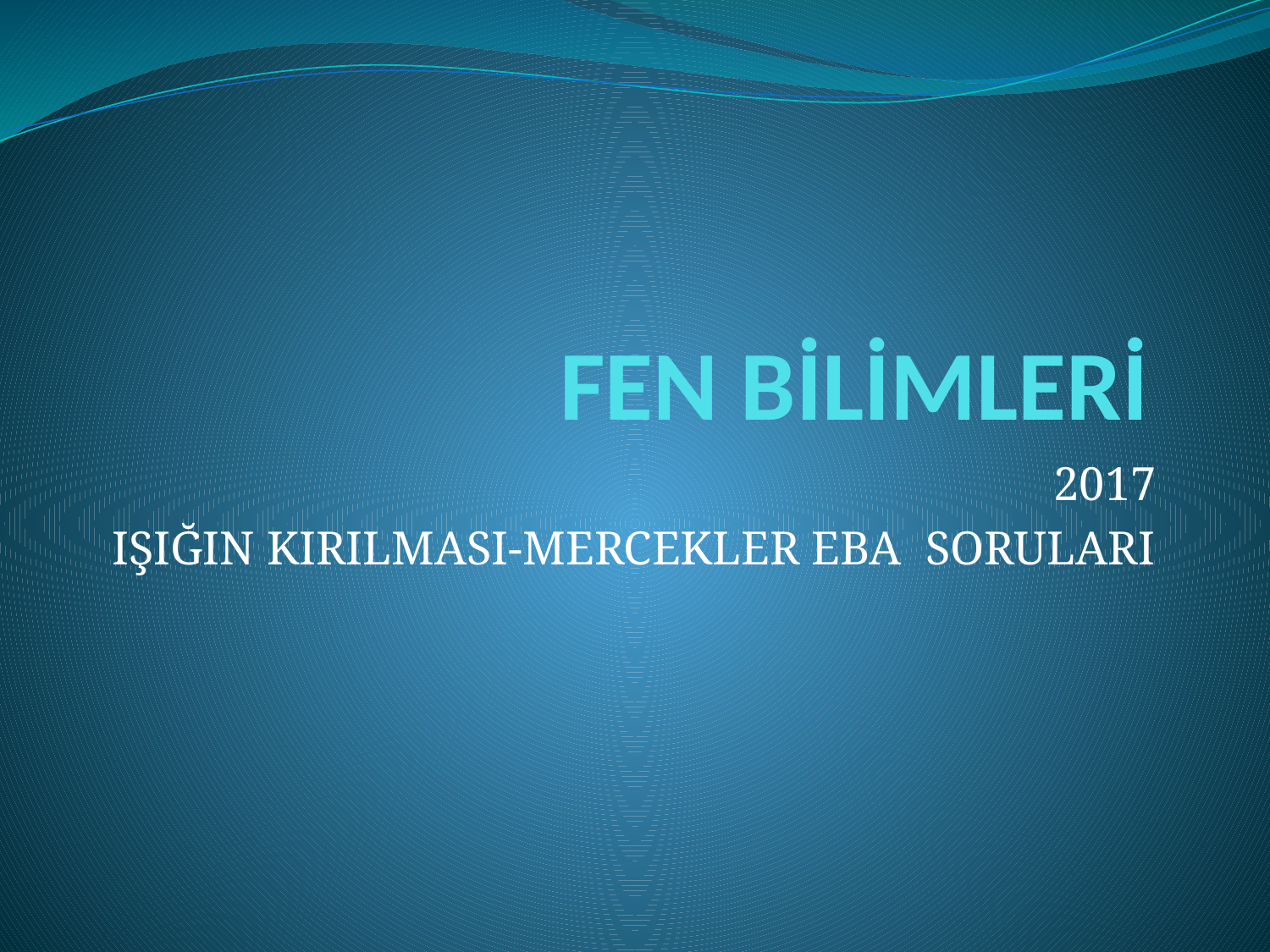

# FEN BİLİMLERİ
2017
IŞIĞIN KIRILMASI-MERCEKLER EBA  SORULARI